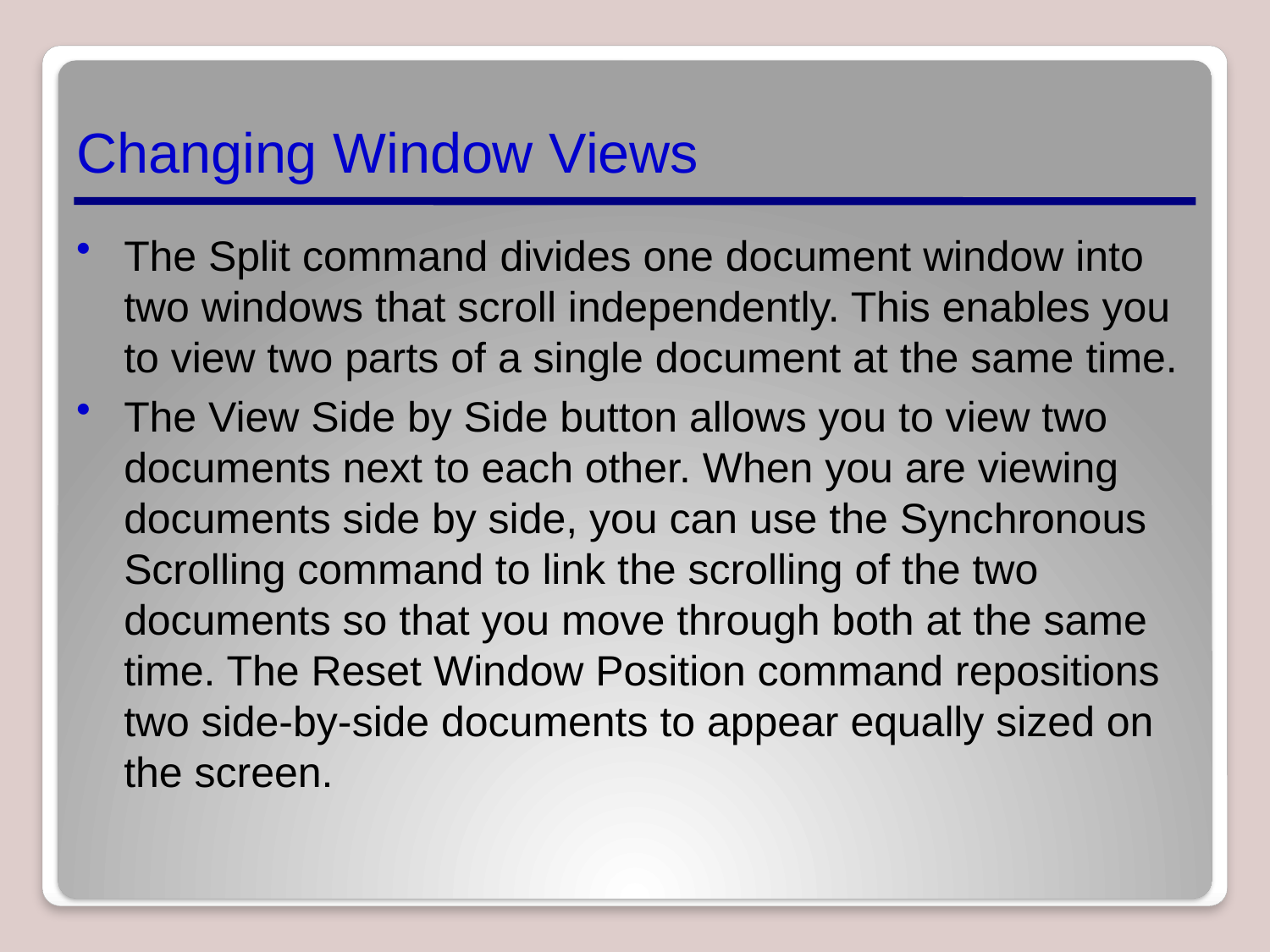

# Changing Window Views
The Split command divides one document window into two windows that scroll independently. This enables you to view two parts of a single document at the same time.
The View Side by Side button allows you to view two documents next to each other. When you are viewing documents side by side, you can use the Synchronous Scrolling command to link the scrolling of the two documents so that you move through both at the same time. The Reset Window Position command repositions two side-by-side documents to appear equally sized on the screen.